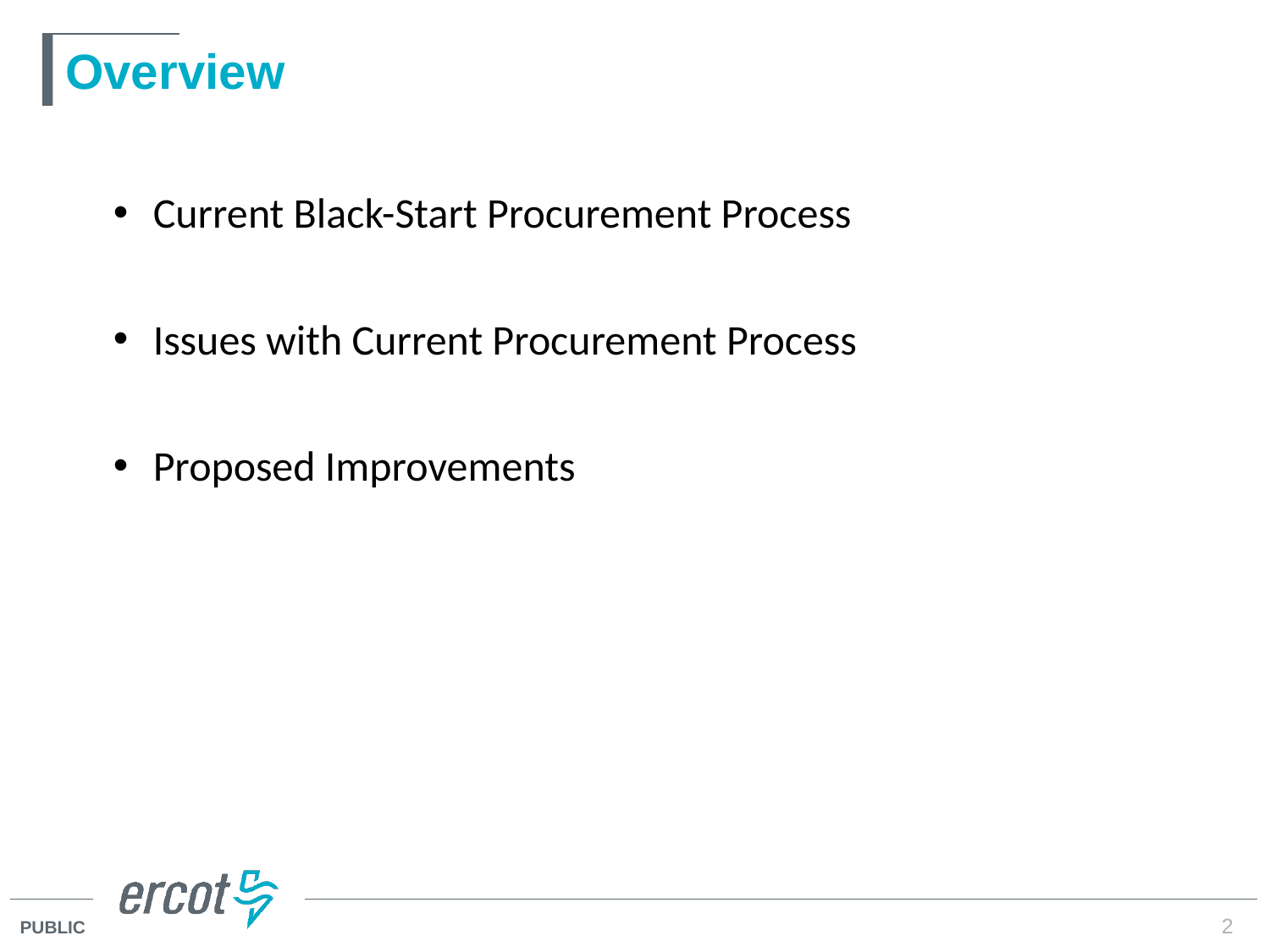

# Overview
Current Black-Start Procurement Process

Issues with Current Procurement Process

Proposed Improvements

2